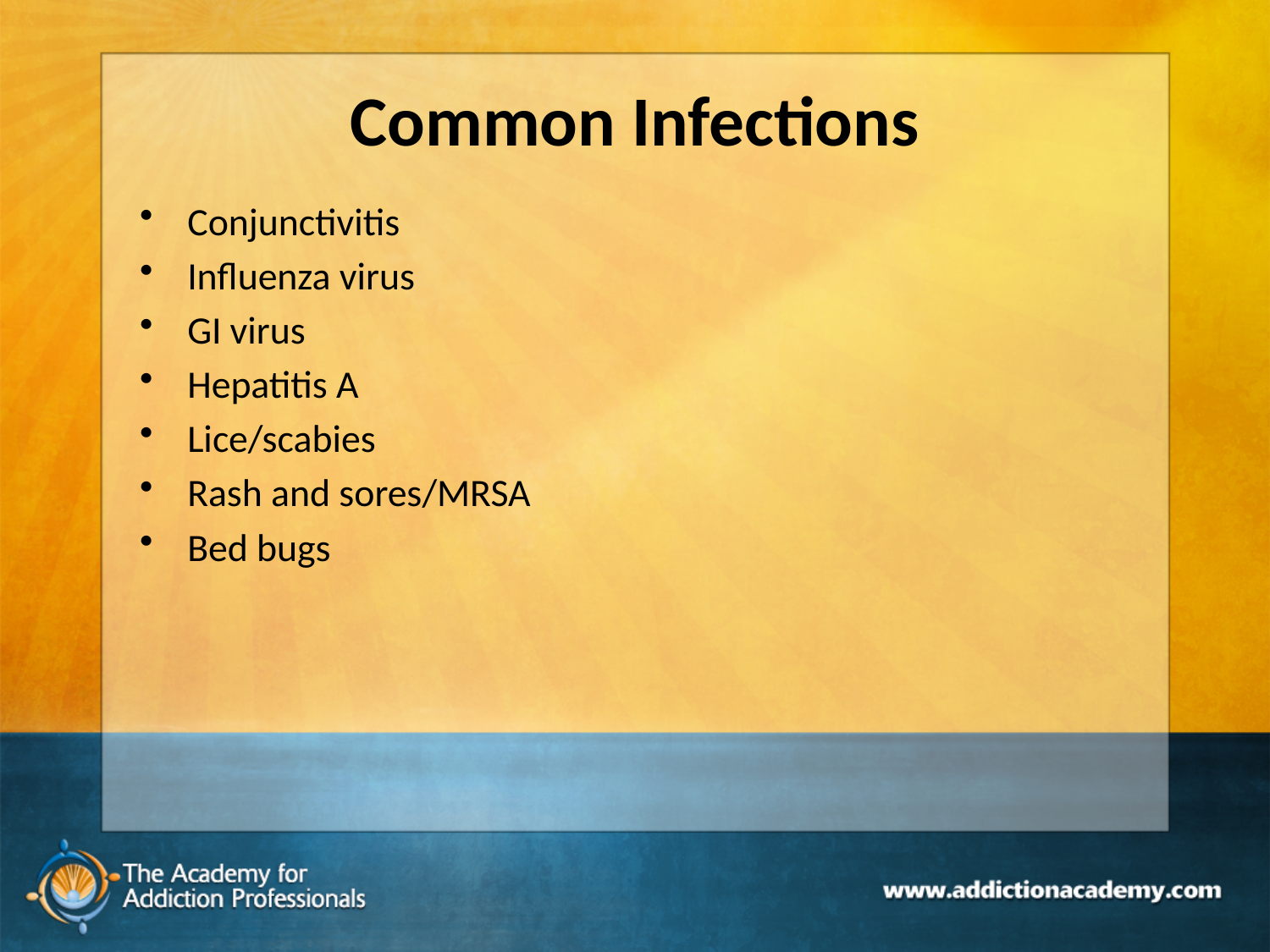

# Common Infections
Conjunctivitis
Influenza virus
GI virus
Hepatitis A
Lice/scabies
Rash and sores/MRSA
Bed bugs